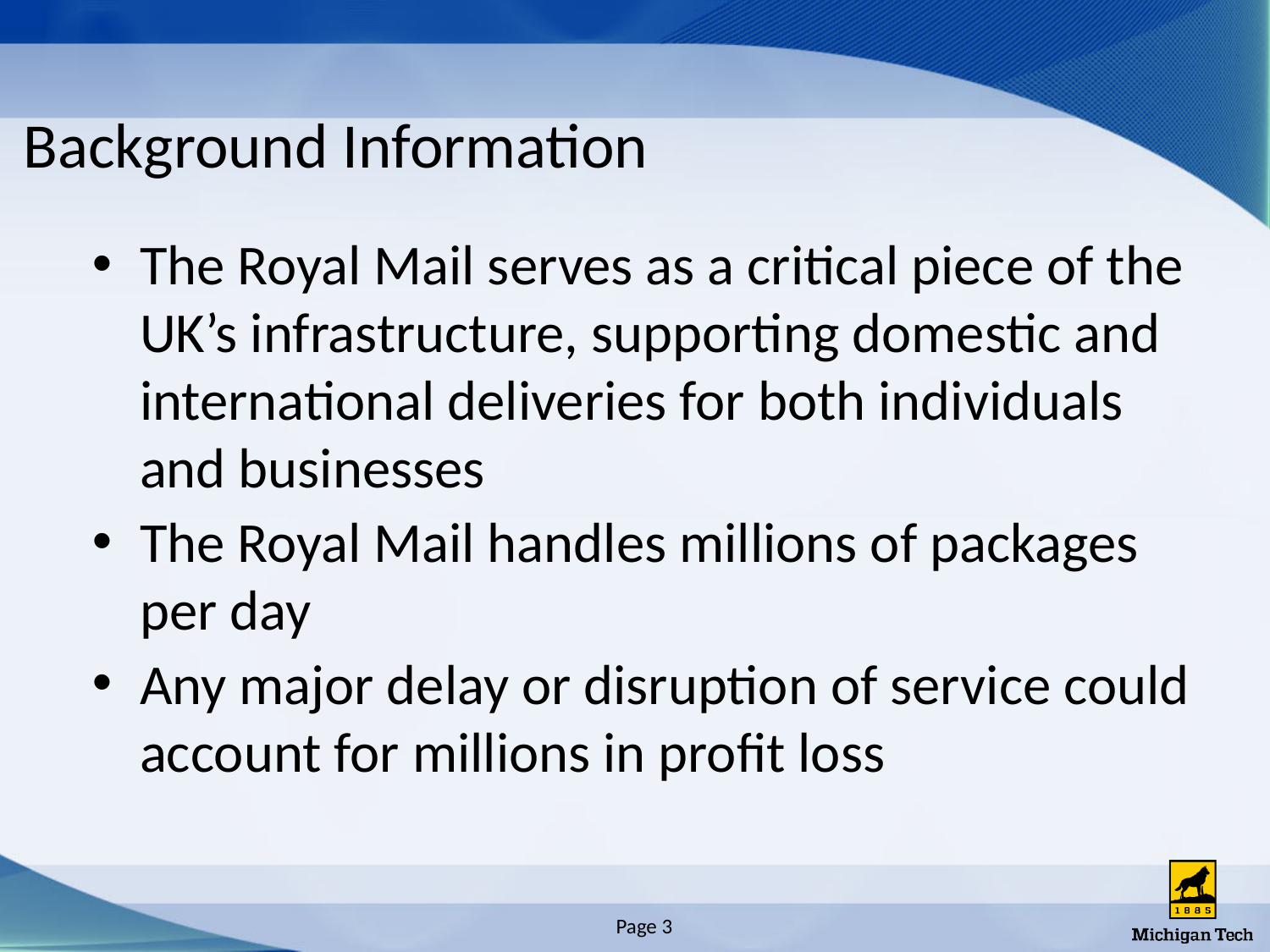

# Background Information
The Royal Mail serves as a critical piece of the UK’s infrastructure, supporting domestic and international deliveries for both individuals and businesses
The Royal Mail handles millions of packages per day
Any major delay or disruption of service could account for millions in profit loss